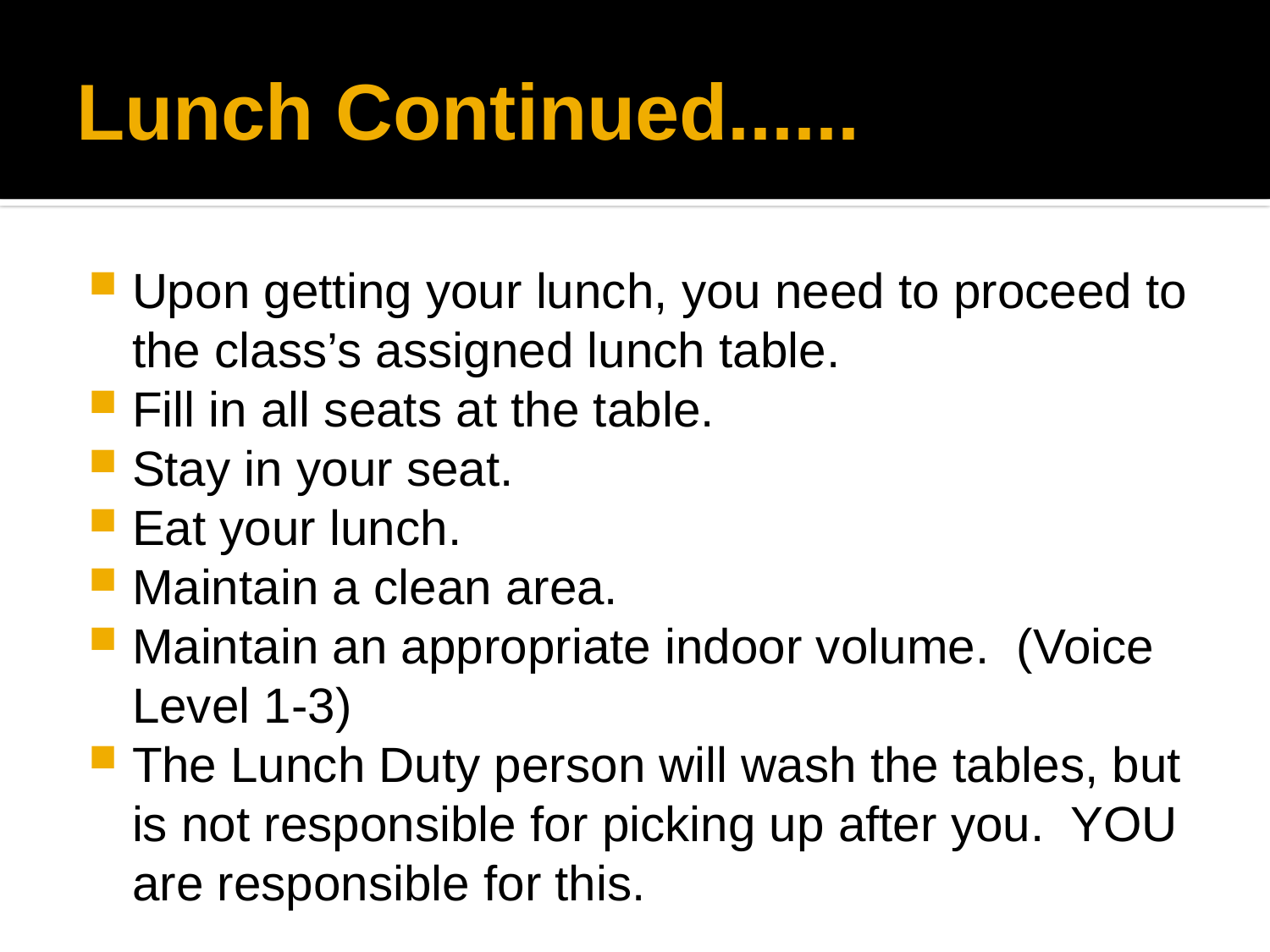

# Lunch Continued......
Upon getting your lunch, you need to proceed to the class’s assigned lunch table.
Fill in all seats at the table.
Stay in your seat.
Eat your lunch.
Maintain a clean area.
Maintain an appropriate indoor volume.  (Voice Level 1-3)
The Lunch Duty person will wash the tables, but is not responsible for picking up after you.  YOU are responsible for this.